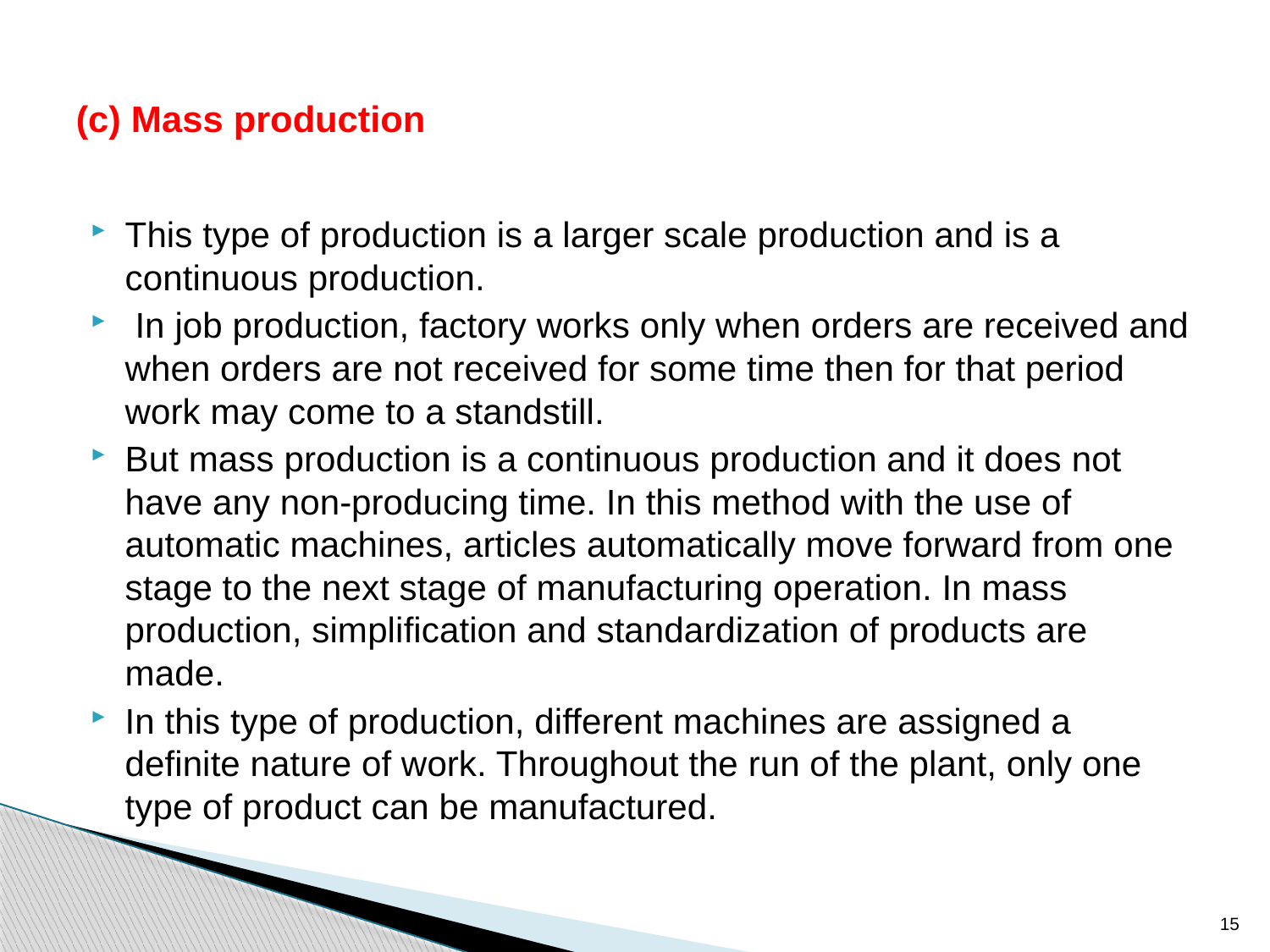

# (c) Mass production
This type of production is a larger scale production and is a continuous production.
 In job production, factory works only when orders are received and when orders are not received for some time then for that period work may come to a standstill.
But mass production is a continuous production and it does not have any non-producing time. In this method with the use of automatic machines, articles automatically move forward from one stage to the next stage of manufacturing operation. In mass production, simplification and standardization of products are made.
In this type of production, different machines are assigned a definite nature of work. Throughout the run of the plant, only one type of product can be manufactured.
15